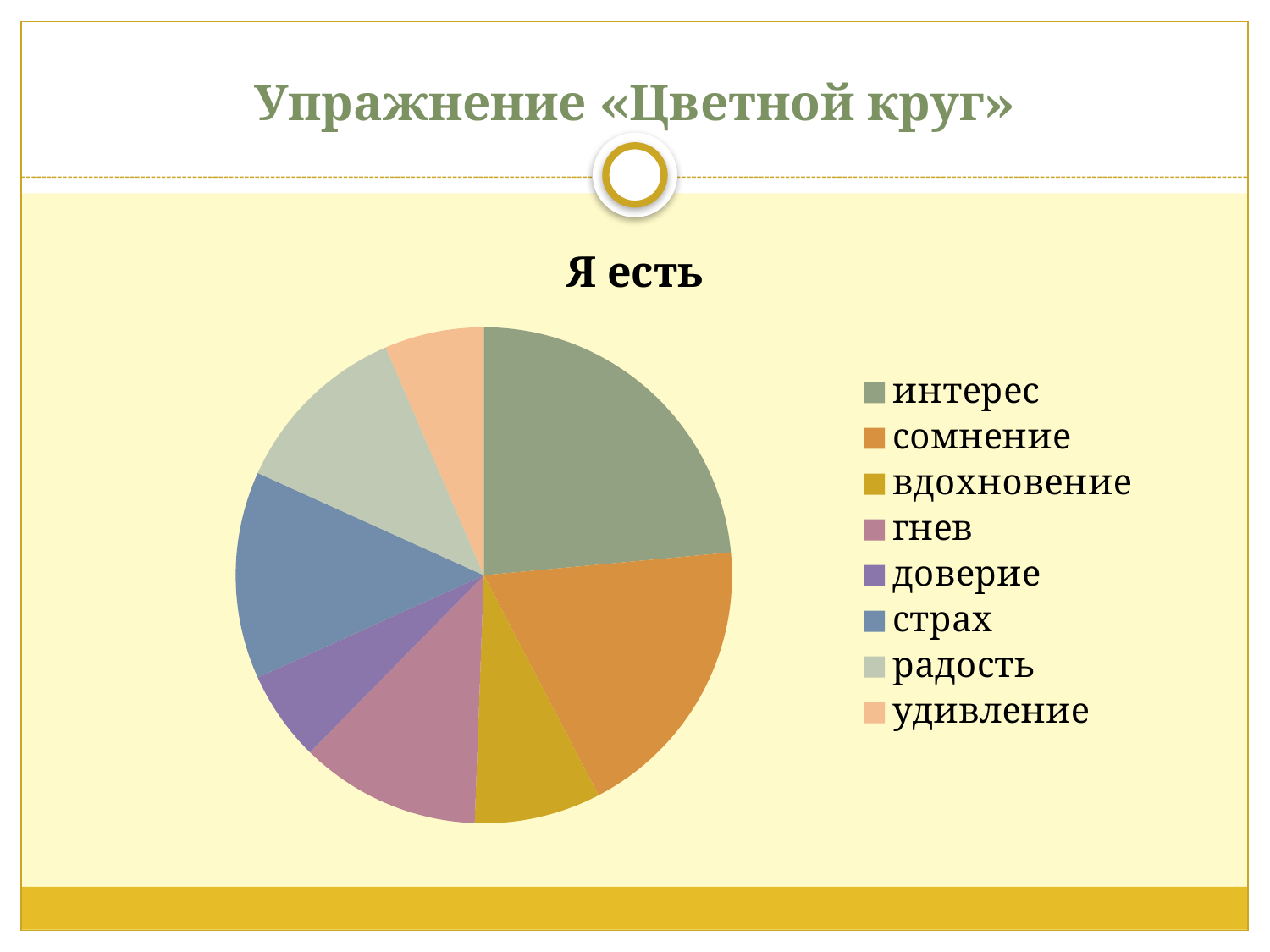

# Упражнение «Цветной круг»

### Chart: Я есть

| Category | я есть |
|---|---|
| интерес | 4.0 |
| сомнение | 3.2 |
| вдохновение | 1.4 |
| гнев | 2.0 |
| доверие | 1.0 |
| страх | 2.3 |
| радость | 2.0 |
| удивление | 1.1 |